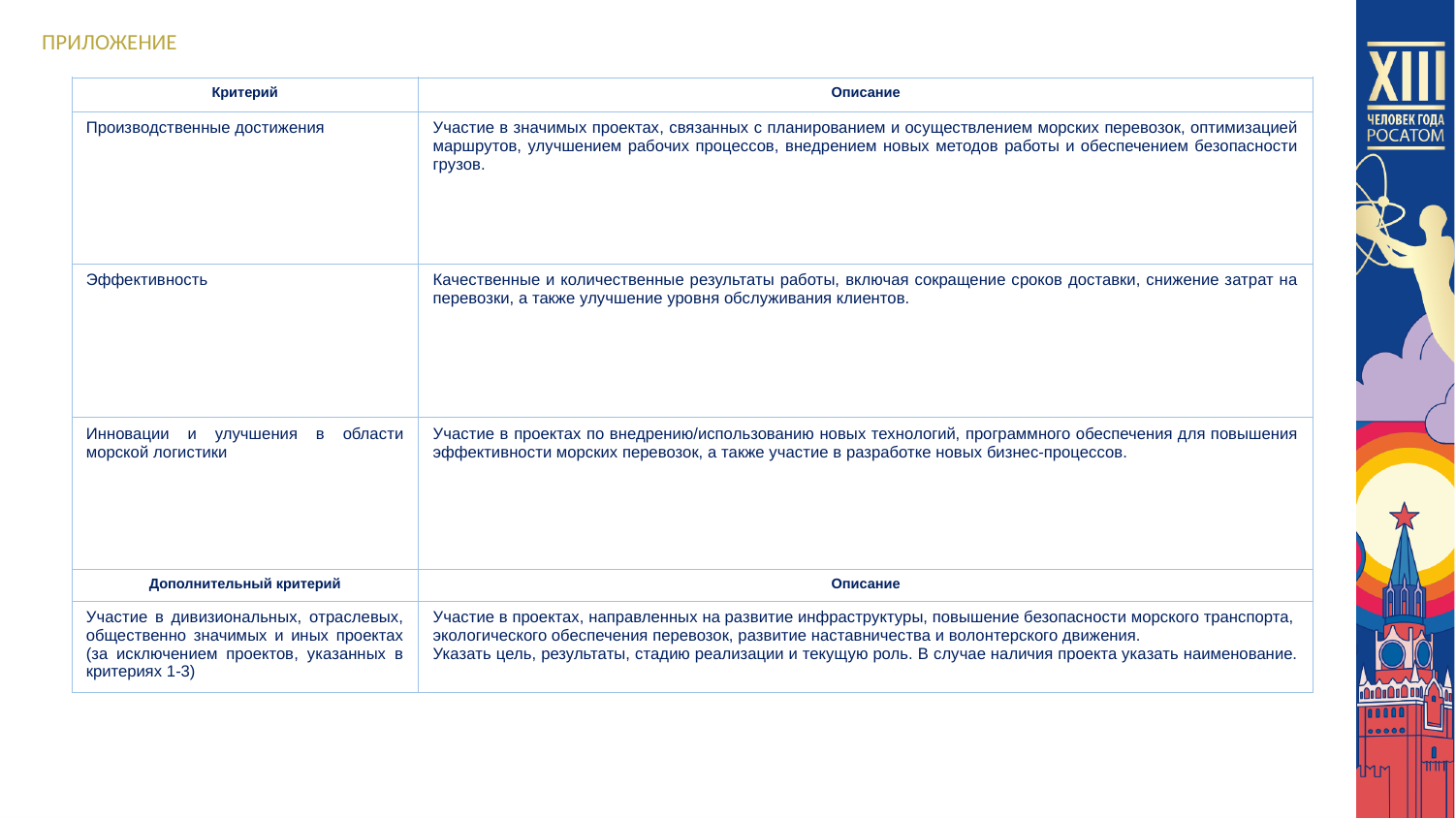

ПРИЛОЖЕНИЕ
| Критерий | Описание |
| --- | --- |
| Производственные достижения | Участие в значимых проектах, связанных с планированием и осуществлением морских перевозок, оптимизацией маршрутов, улучшением рабочих процессов, внедрением новых методов работы и обеспечением безопасности грузов. |
| Эффективность | Качественные и количественные результаты работы, включая сокращение сроков доставки, снижение затрат на перевозки, а также улучшение уровня обслуживания клиентов. |
| Инновации и улучшения в области морской логистики | Участие в проектах по внедрению/использованию новых технологий, программного обеспечения для повышения эффективности морских перевозок, а также участие в разработке новых бизнес-процессов. |
| Дополнительный критерий | Описание |
| Участие в дивизиональных, отраслевых, общественно значимых и иных проектах (за исключением проектов, указанных в критериях 1-3) | Участие в проектах, направленных на развитие инфраструктуры, повышение безопасности морского транспорта, экологического обеспечения перевозок, развитие наставничества и волонтерского движения. Указать цель, результаты, стадию реализации и текущую роль. В случае наличия проекта указать наименование. |